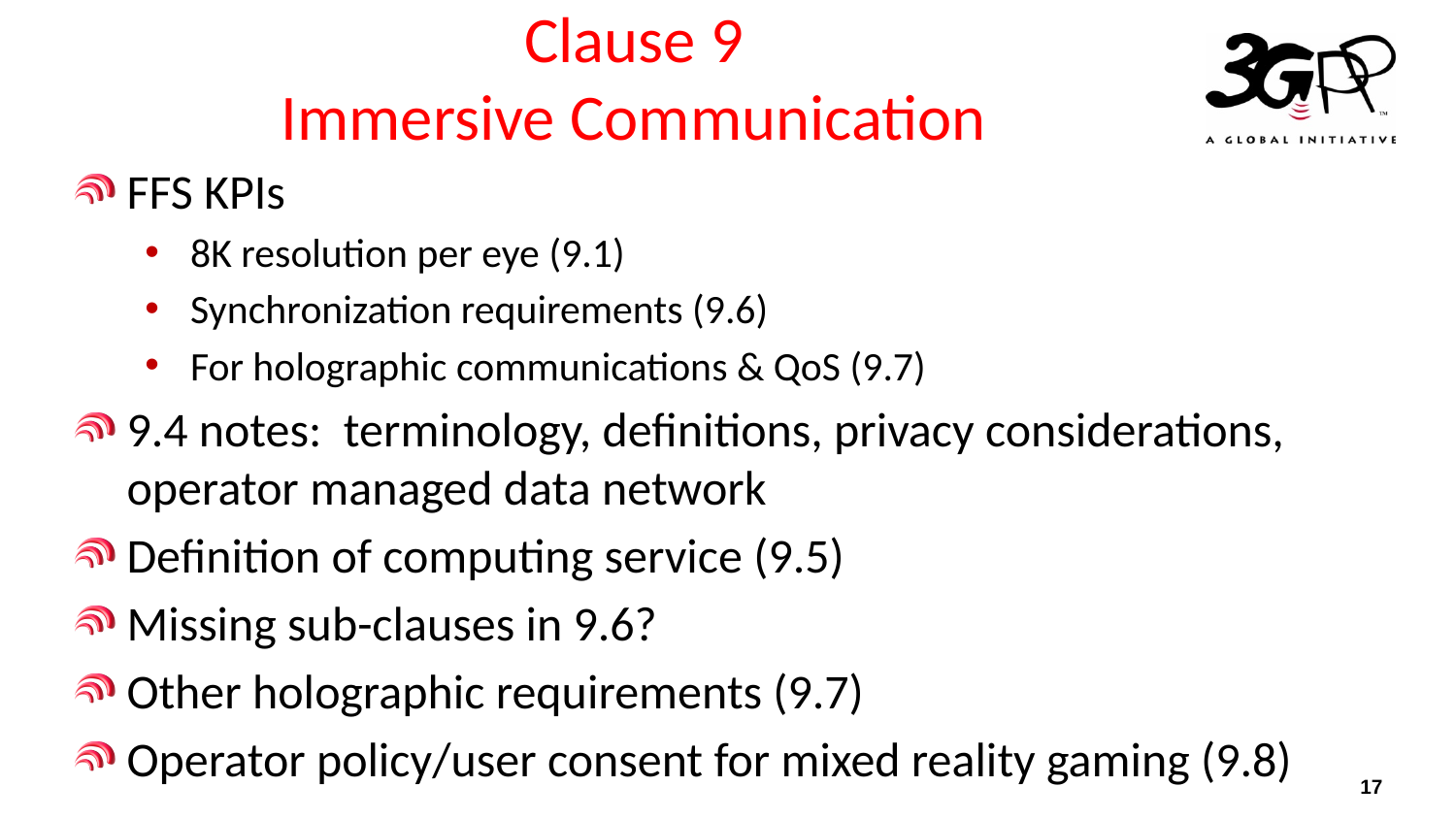

# Clause 9 Immersive Communication
FFS KPIs
8K resolution per eye (9.1)
Synchronization requirements (9.6)
For holographic communications & QoS (9.7)
9.4 notes:  terminology, definitions, privacy considerations, operator managed data network
Definition of computing service (9.5)
Missing sub-clauses in 9.6?
Other holographic requirements (9.7)
Operator policy/user consent for mixed reality gaming (9.8)